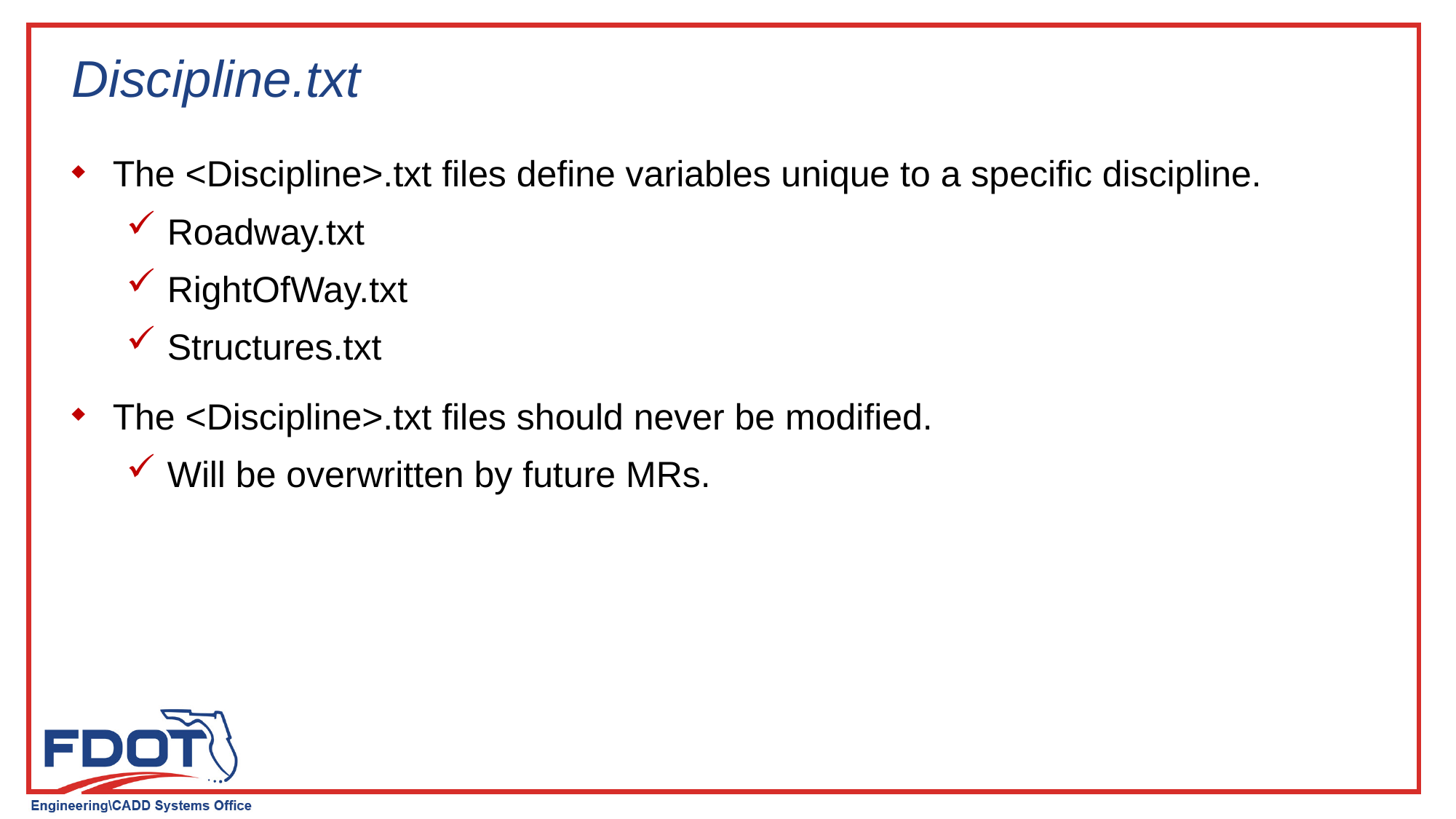

# Discipline.txt
The <Discipline>.txt files define variables unique to a specific discipline.
Roadway.txt
RightOfWay.txt
Structures.txt
The <Discipline>.txt files should never be modified.
Will be overwritten by future MRs.